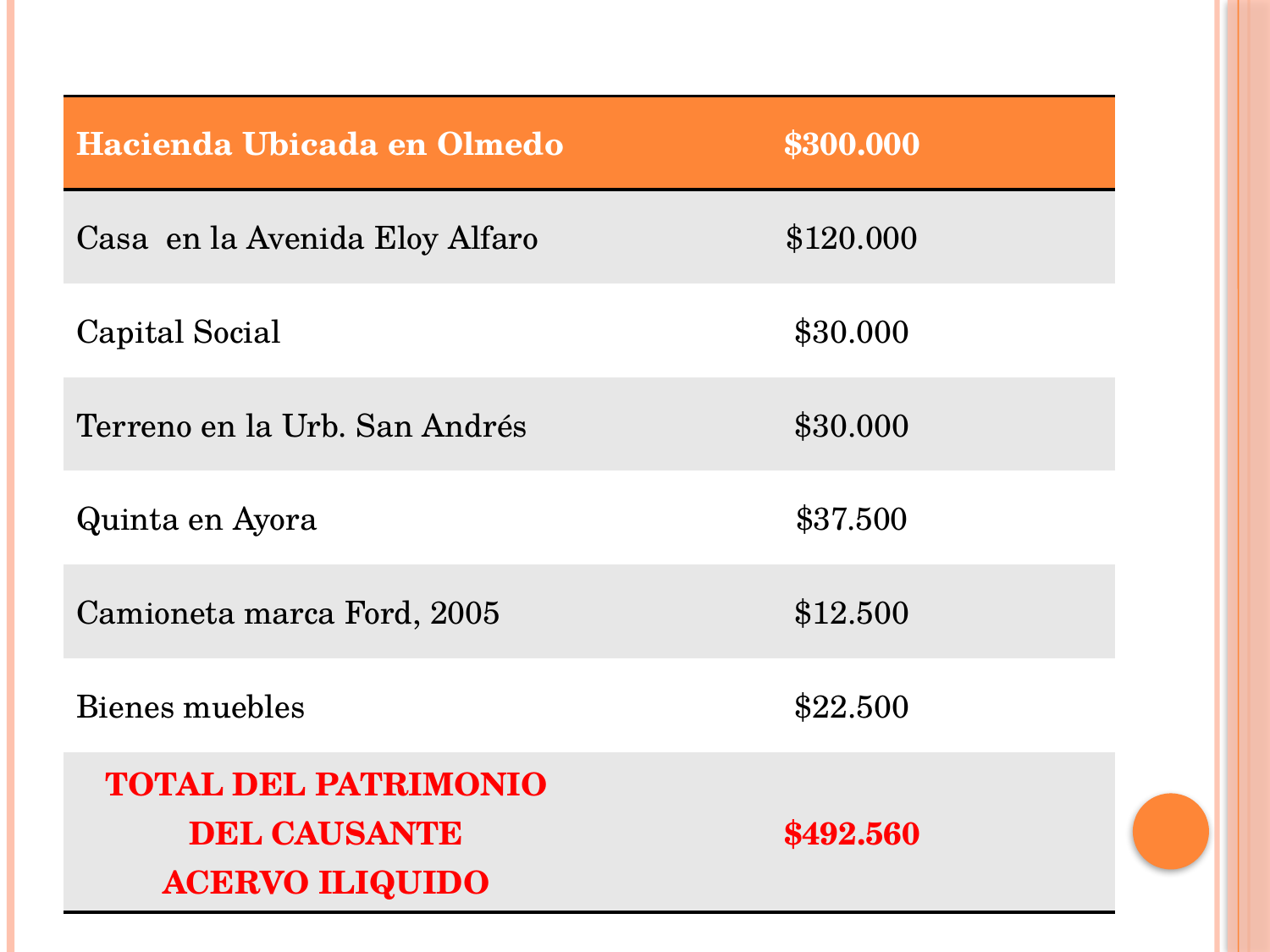

| Hacienda Ubicada en Olmedo | $300.000 |
| --- | --- |
| Casa en la Avenida Eloy Alfaro | $120.000 |
| Capital Social | $30.000 |
| Terreno en la Urb. San Andrés | $30.000 |
| Quinta en Ayora | $37.500 |
| Camioneta marca Ford, 2005 | $12.500 |
| Bienes muebles | $22.500 |
| TOTAL DEL PATRIMONIO DEL CAUSANTE ACERVO ILIQUIDO | $492.560 |